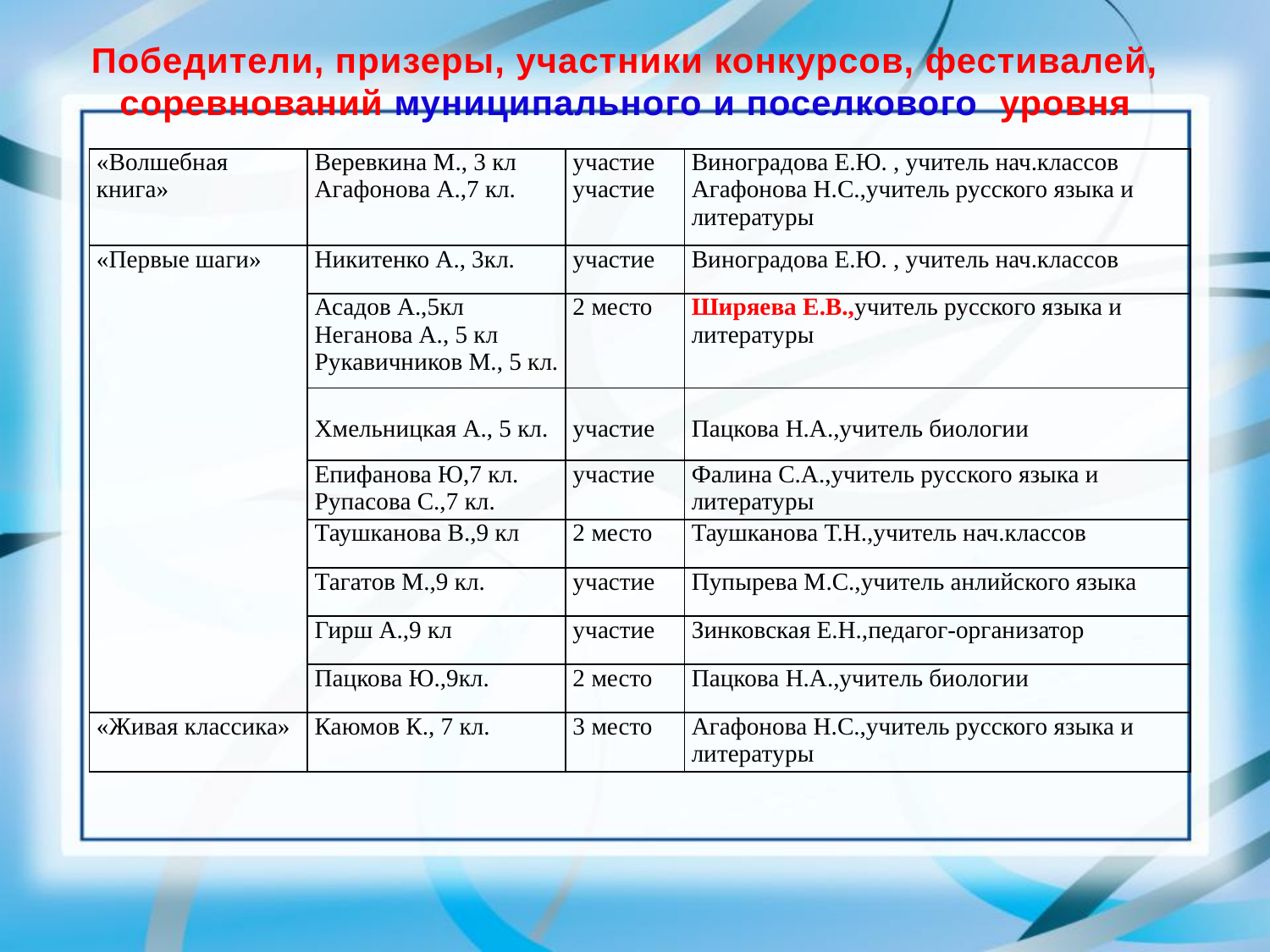

Победители, призеры, участники конкурсов, фестивалей, соревнований муниципального и поселкового  уровня
| «Волшебная книга» | Веревкина М., 3 кл Агафонова А.,7 кл. | участие участие | Виноградова Е.Ю. , учитель нач.классов Агафонова Н.С.,учитель русского языка и литературы |
| --- | --- | --- | --- |
| «Первые шаги» | Никитенко А., 3кл. | участие | Виноградова Е.Ю. , учитель нач.классов |
|  | Асадов А.,5кл Неганова А., 5 кл Рукавичников М., 5 кл. | 2 место | Ширяева Е.В.,учитель русского языка и литературы |
|  | Хмельницкая А., 5 кл. | участие | Пацкова Н.А.,учитель биологии |
|  | Епифанова Ю,7 кл. Рупасова С.,7 кл. | участие | Фалина С.А.,учитель русского языка и литературы |
|  | Таушканова В.,9 кл | 2 место | Таушканова Т.Н.,учитель нач.классов |
|  | Тагатов М.,9 кл. | участие | Пупырева М.С.,учитель анлийского языка |
|  | Гирш А.,9 кл | участие | Зинковская Е.Н.,педагог-организатор |
|  | Пацкова Ю.,9кл. | 2 место | Пацкова Н.А.,учитель биологии |
| «Живая классика» | Каюмов К., 7 кл. | 3 место | Агафонова Н.С.,учитель русского языка и литературы |